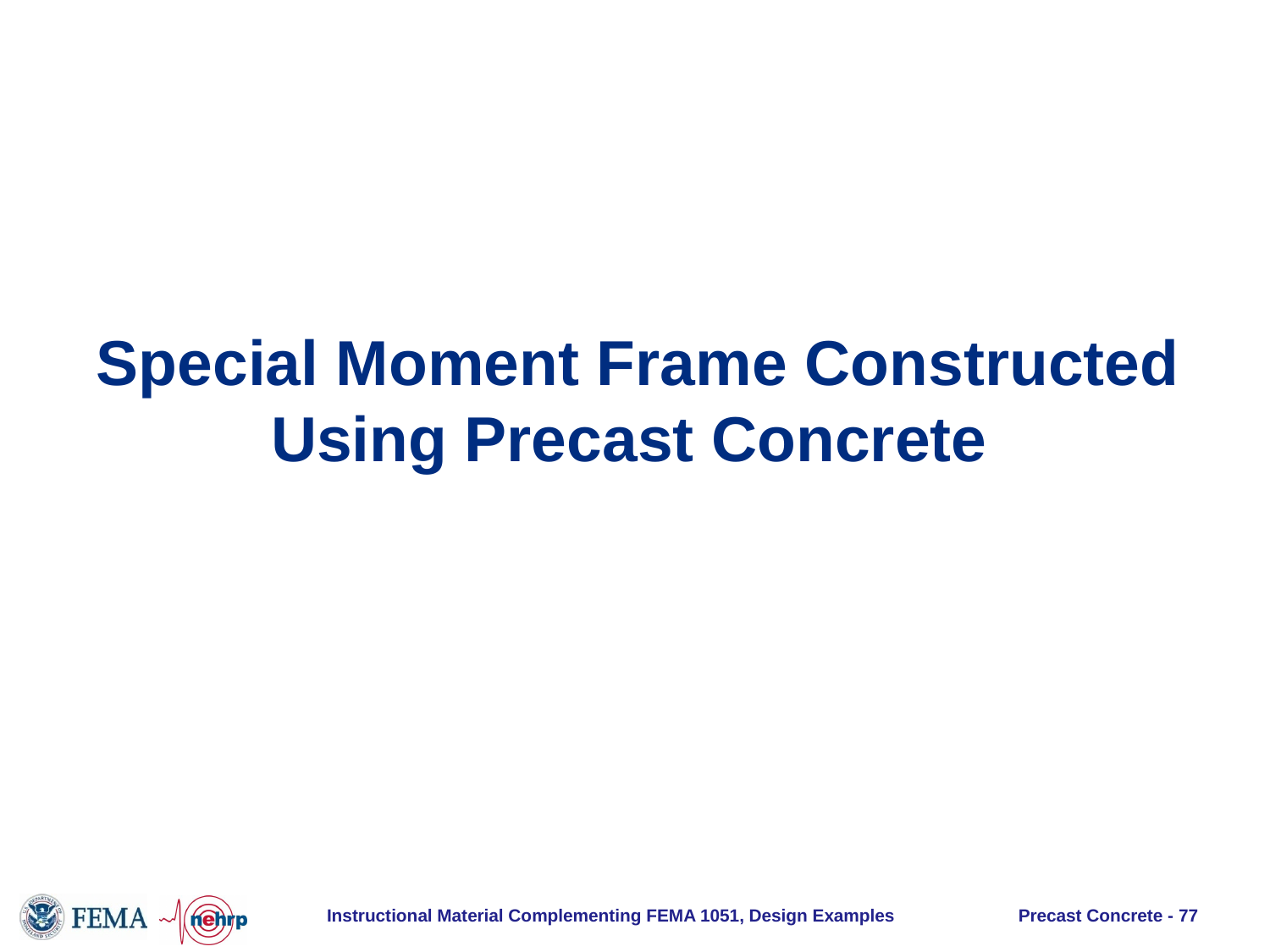

# Special Moment Frame Constructed Using Precast Concrete